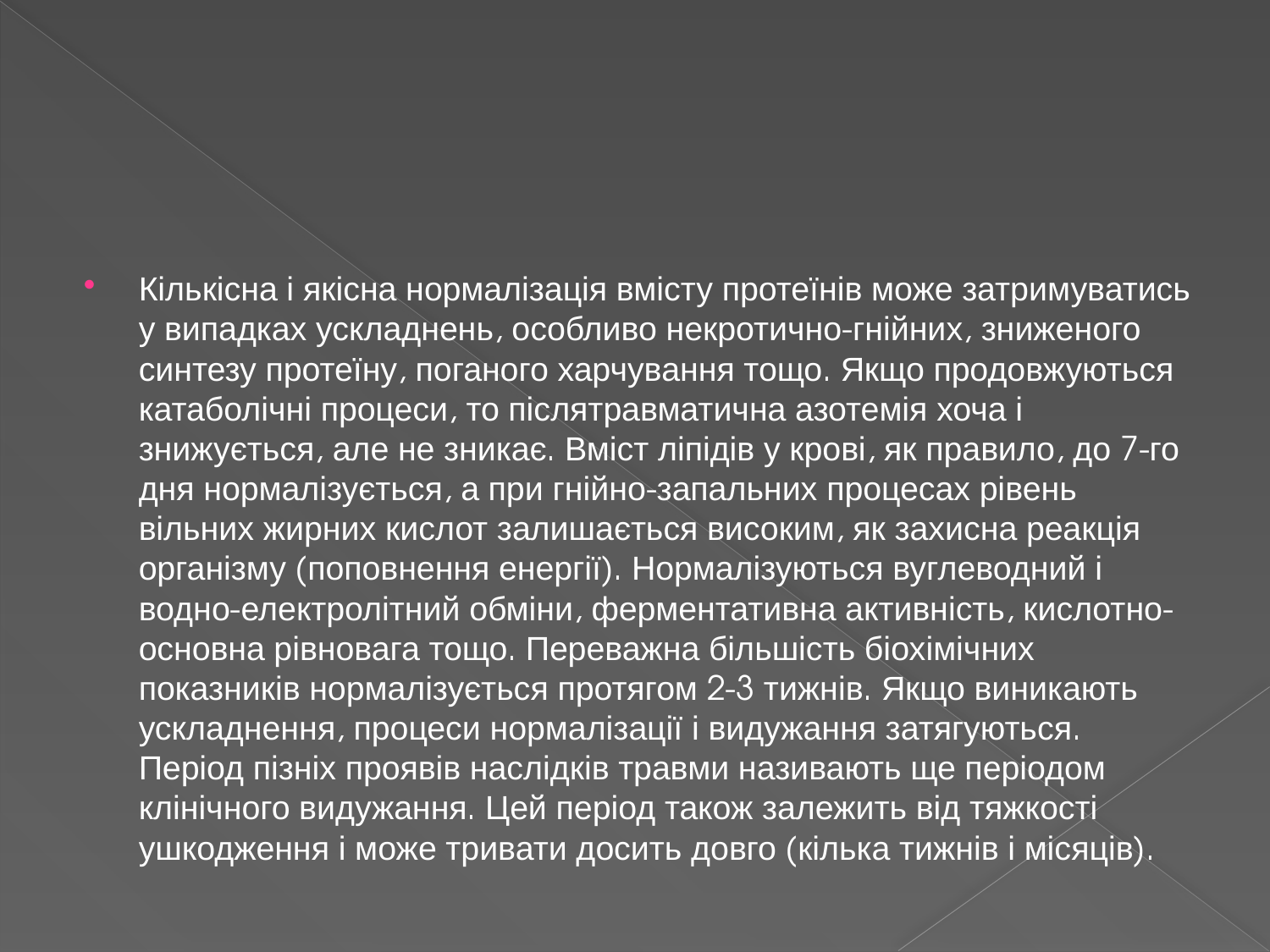

#
Кількісна і якісна нормалізація вмісту протеїнів може затримуватись у випадках ускладнень, особливо некротично-гнійних, зниженого синтезу протеїну, поганого харчування тощо. Якщо продовжуються катаболічні процеси, то післятравматична азотемія хоча і знижується, але не зникає. Вміст ліпідів у крові, як правило, до 7-го дня нормалізується, а при гнійно-запальних процесах рівень вільних жирних кислот залишається високим, як захисна реакція організму (поповнення енергії). Нормалізуються вуглеводний і водно-електролітний обміни, ферментативна активність, кислотно-основна рівновага тощо. Переважна більшість біохімічних показників нормалізується протягом 2-3 тижнів. Якщо виникають ускладнення, процеси нормалізації і видужання затягуються. Період пізніх проявів наслідків травми називають ще періодом клінічного видужання. Цей період також залежить від тяжкості ушкодження і може тривати досить довго (кілька тижнів і місяців).